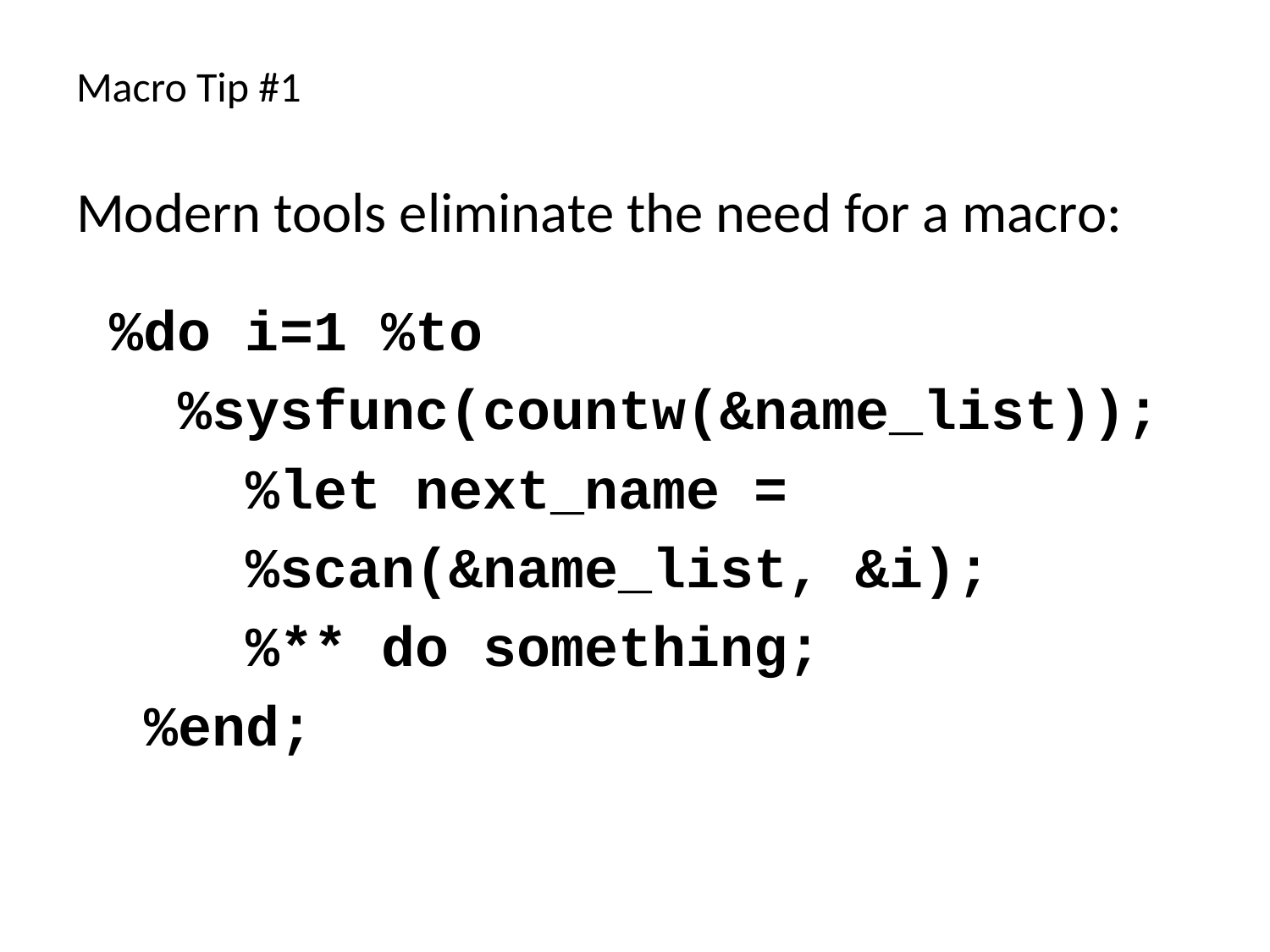

# Macro Tip #1
Modern tools eliminate the need for a macro:

 %do i=1 %to
   %sysfunc(countw(&name_list));
     %let next_name =
     %scan(&name_list, &i);
     %** do something;
  %end;